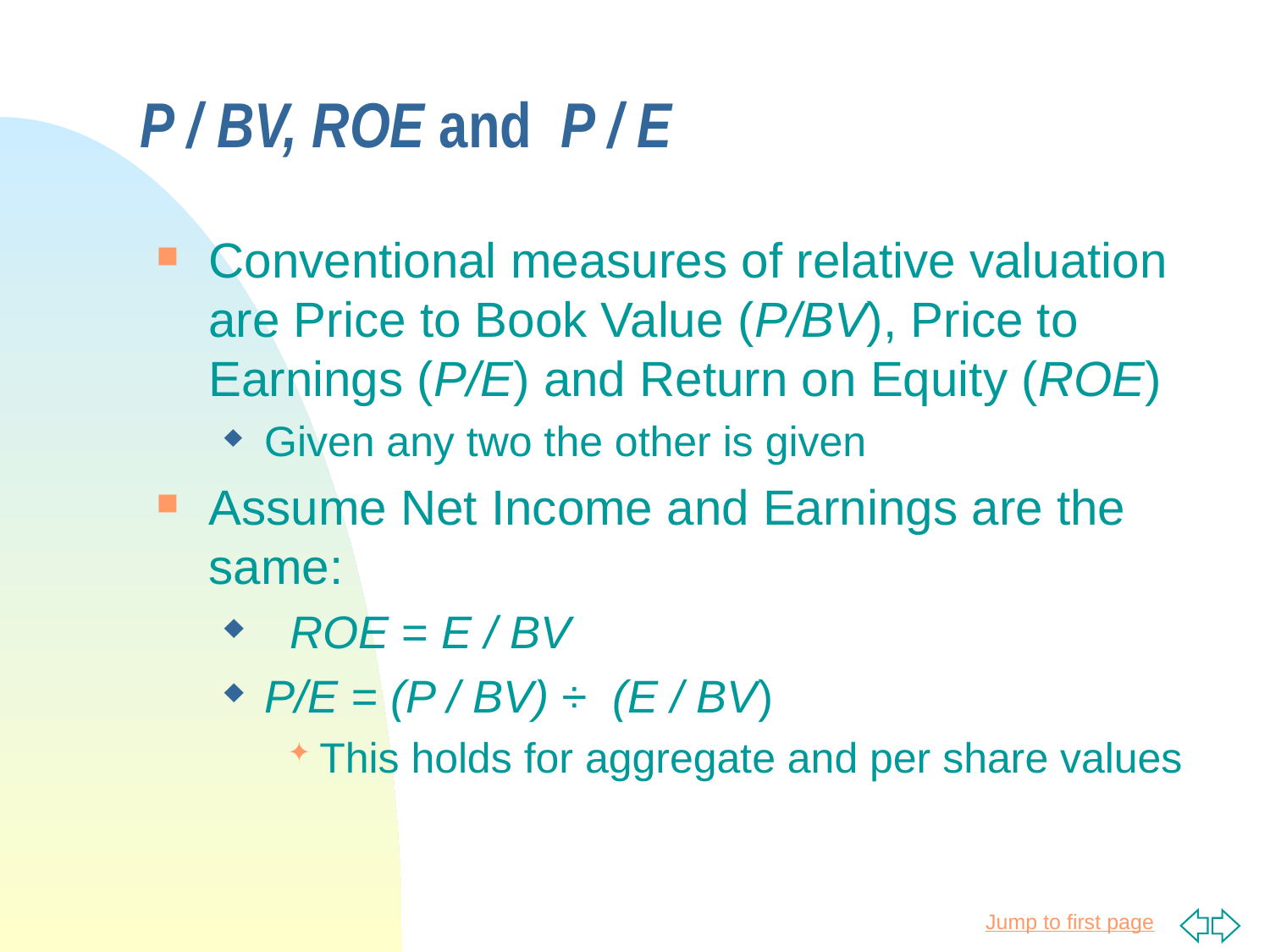

# P / BV, ROE and  P / E
Conventional measures of relative valuation are Price to Book Value (P/BV), Price to Earnings (P/E) and Return on Equity (ROE)
Given any two the other is given
Assume Net Income and Earnings are the same:
  ROE = E / BV
P/E = (P / BV) ÷  (E / BV)
This holds for aggregate and per share values